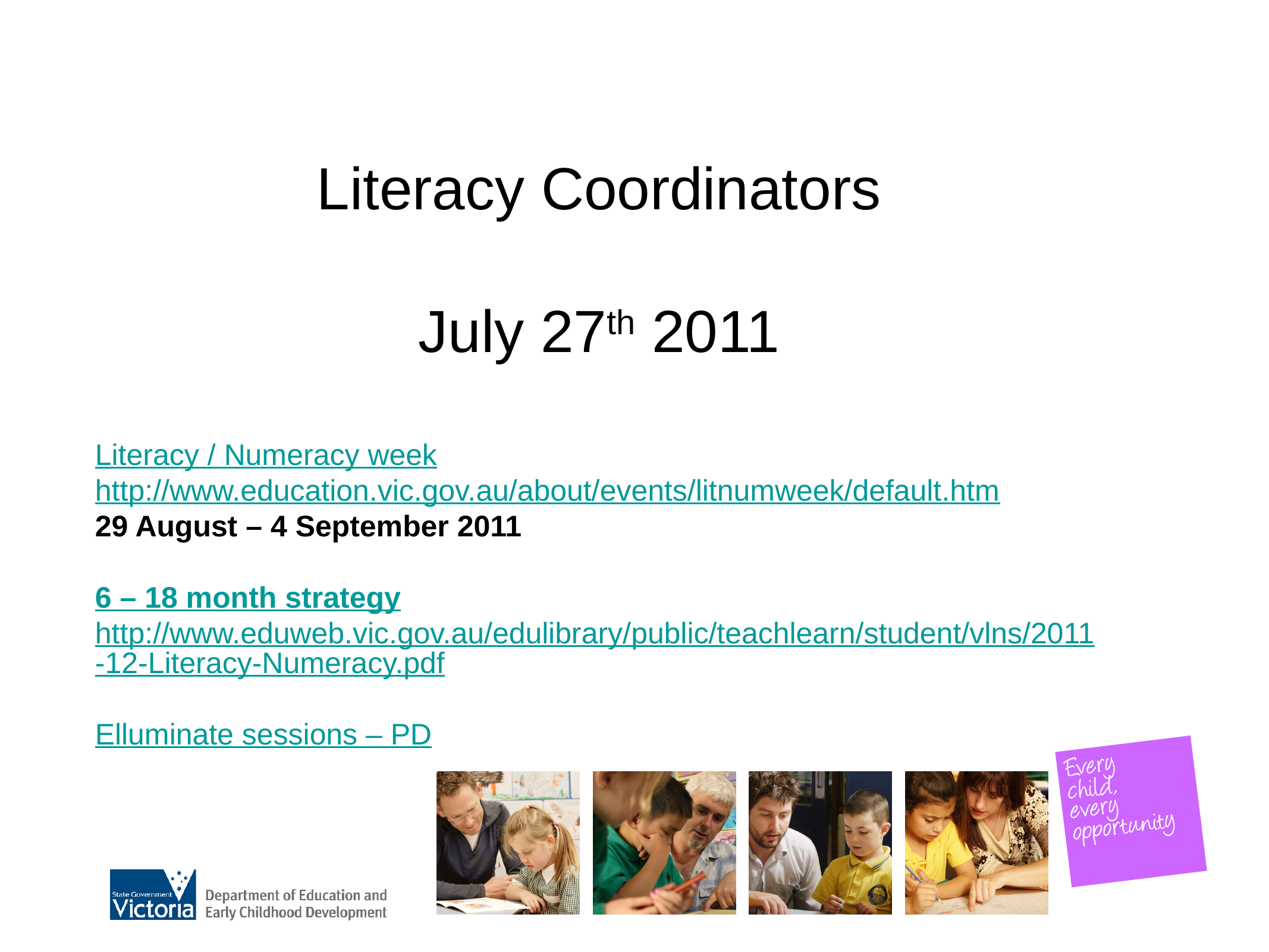

Literacy Coordinators

July 27th 2011

Literacy / Numeracy week
http://www.education.vic.gov.au/about/events/litnumweek/default.htm
29 August – 4 September 2011

6 – 18 month strategy
http://www.eduweb.vic.gov.au/edulibrary/public/teachlearn/student/vlns/2011-12-Literacy-Numeracy.pdf

Elluminate sessions – PD